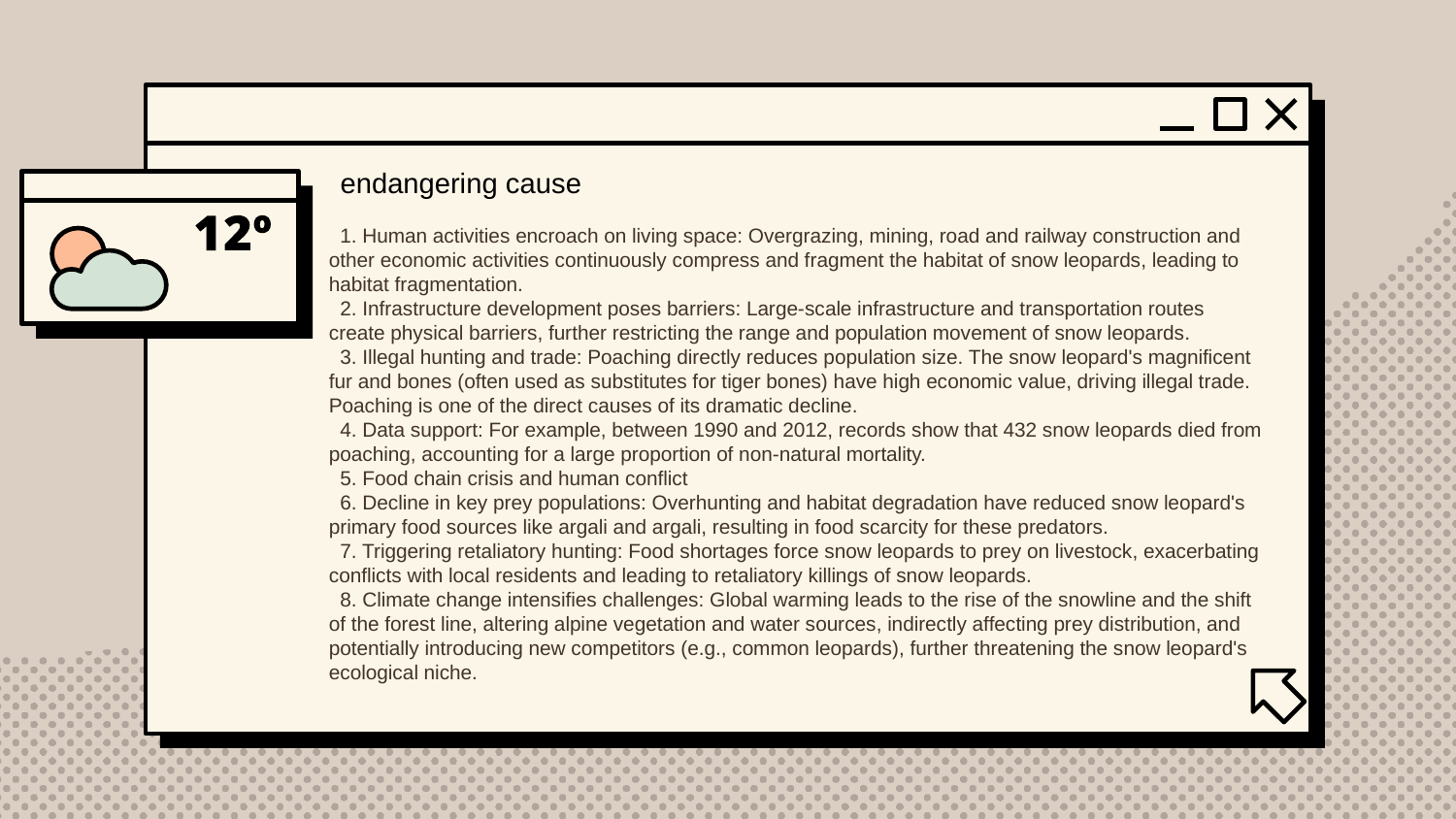

endangering cause

  1. Human activities encroach on living space: Overgrazing, mining, road and railway construction and other economic activities continuously compress and fragment the habitat of snow leopards, leading to habitat fragmentation.
  2. Infrastructure development poses barriers: Large-scale infrastructure and transportation routes create physical barriers, further restricting the range and population movement of snow leopards.
  3. Illegal hunting and trade: Poaching directly reduces population size. The snow leopard's magnificent fur and bones (often used as substitutes for tiger bones) have high economic value, driving illegal trade. Poaching is one of the direct causes of its dramatic decline.
  4. Data support: For example, between 1990 and 2012, records show that 432 snow leopards died from poaching, accounting for a large proportion of non-natural mortality.
  5. Food chain crisis and human conflict
  6. Decline in key prey populations: Overhunting and habitat degradation have reduced snow leopard's primary food sources like argali and argali, resulting in food scarcity for these predators.
  7. Triggering retaliatory hunting: Food shortages force snow leopards to prey on livestock, exacerbating conflicts with local residents and leading to retaliatory killings of snow leopards.
  8. Climate change intensifies challenges: Global warming leads to the rise of the snowline and the shift of the forest line, altering alpine vegetation and water sources, indirectly affecting prey distribution, and potentially introducing new competitors (e.g., common leopards), further threatening the snow leopard's ecological niche.